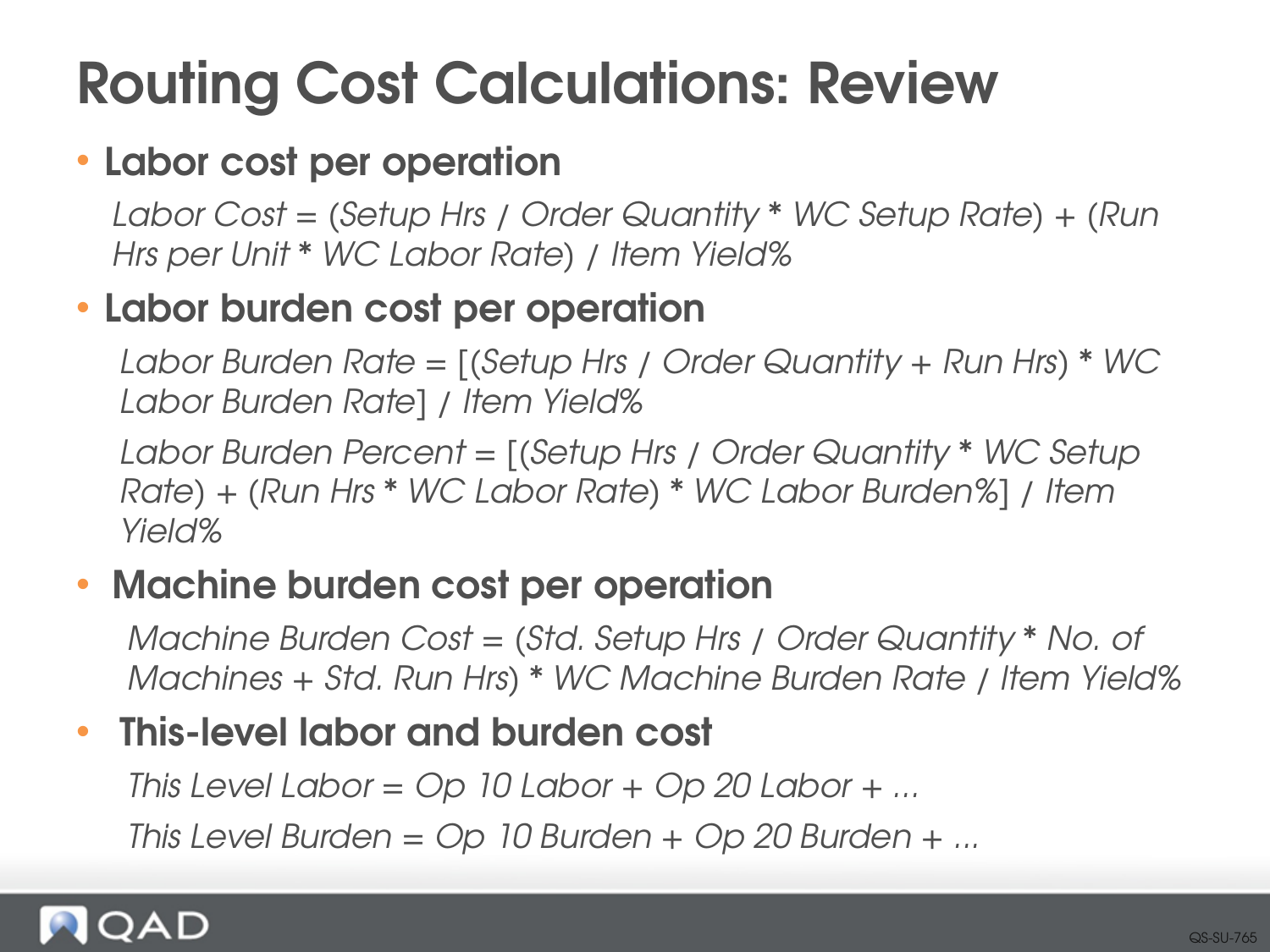

# Routing Cost Calculations: Review
Labor cost per operation
Labor Cost = (Setup Hrs / Order Quantity * WC Setup Rate) + (Run Hrs per Unit * WC Labor Rate) / Item Yield%
Labor burden cost per operation
Labor Burden Rate = [(Setup Hrs / Order Quantity + Run Hrs) * WC Labor Burden Rate] / Item Yield%
Labor Burden Percent = [(Setup Hrs / Order Quantity * WC Setup Rate) + (Run Hrs * WC Labor Rate) * WC Labor Burden%] / Item Yield%
Machine burden cost per operation
Machine Burden Cost = (Std. Setup Hrs / Order Quantity * No. of Machines + Std. Run Hrs) * WC Machine Burden Rate / Item Yield%
This-level labor and burden cost
This Level Labor = Op 10 Labor + Op 20 Labor + ...
This Level Burden = Op 10 Burden + Op 20 Burden + ...

QS-SU-765